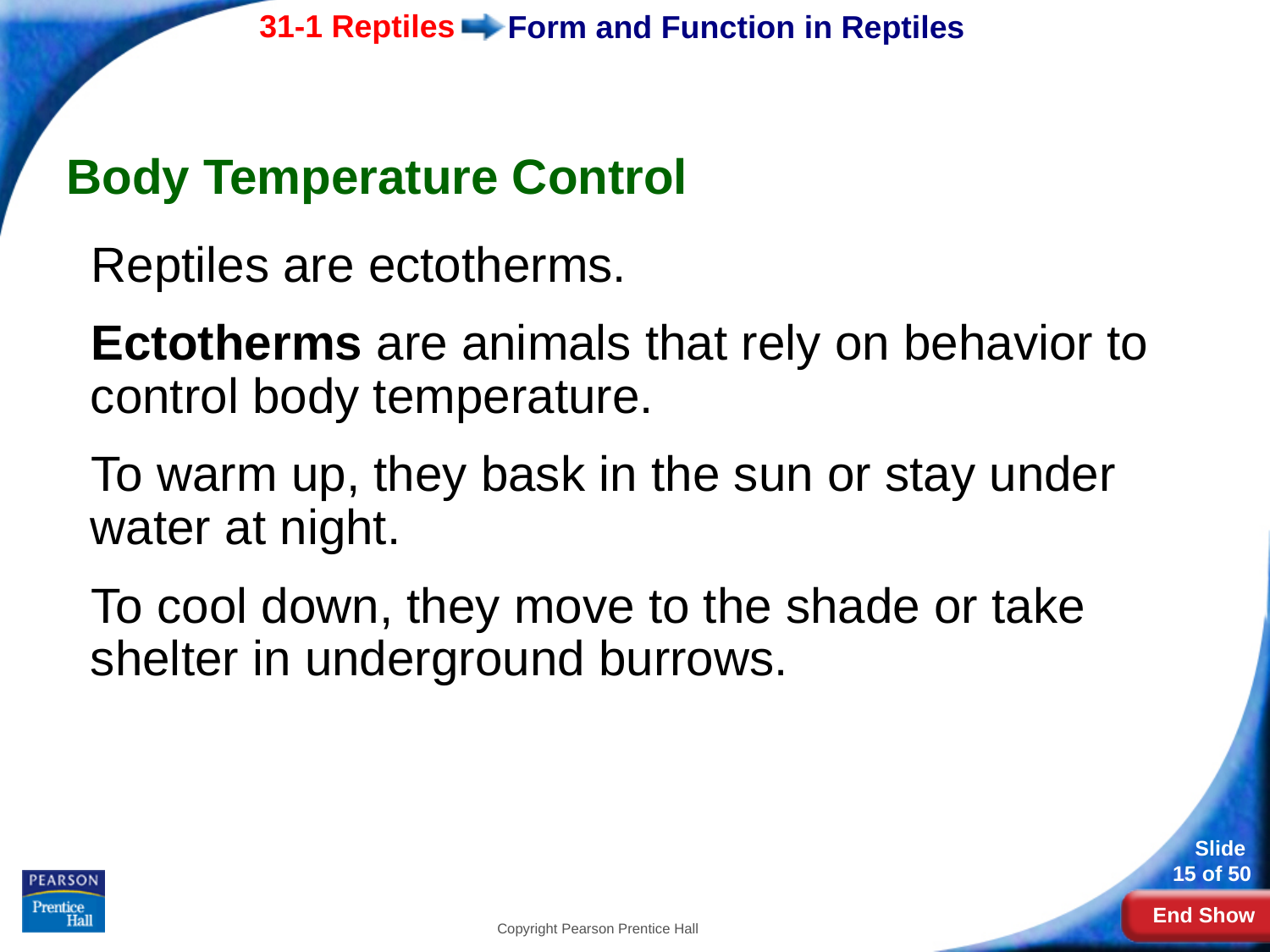

# Form and Function in Reptiles
Body Temperature Control
Reptiles are ectotherms.
Ectotherms are animals that rely on behavior to control body temperature.
To warm up, they bask in the sun or stay under water at night.
To cool down, they move to the shade or take shelter in underground burrows.

Copyright Pearson Prentice Hall